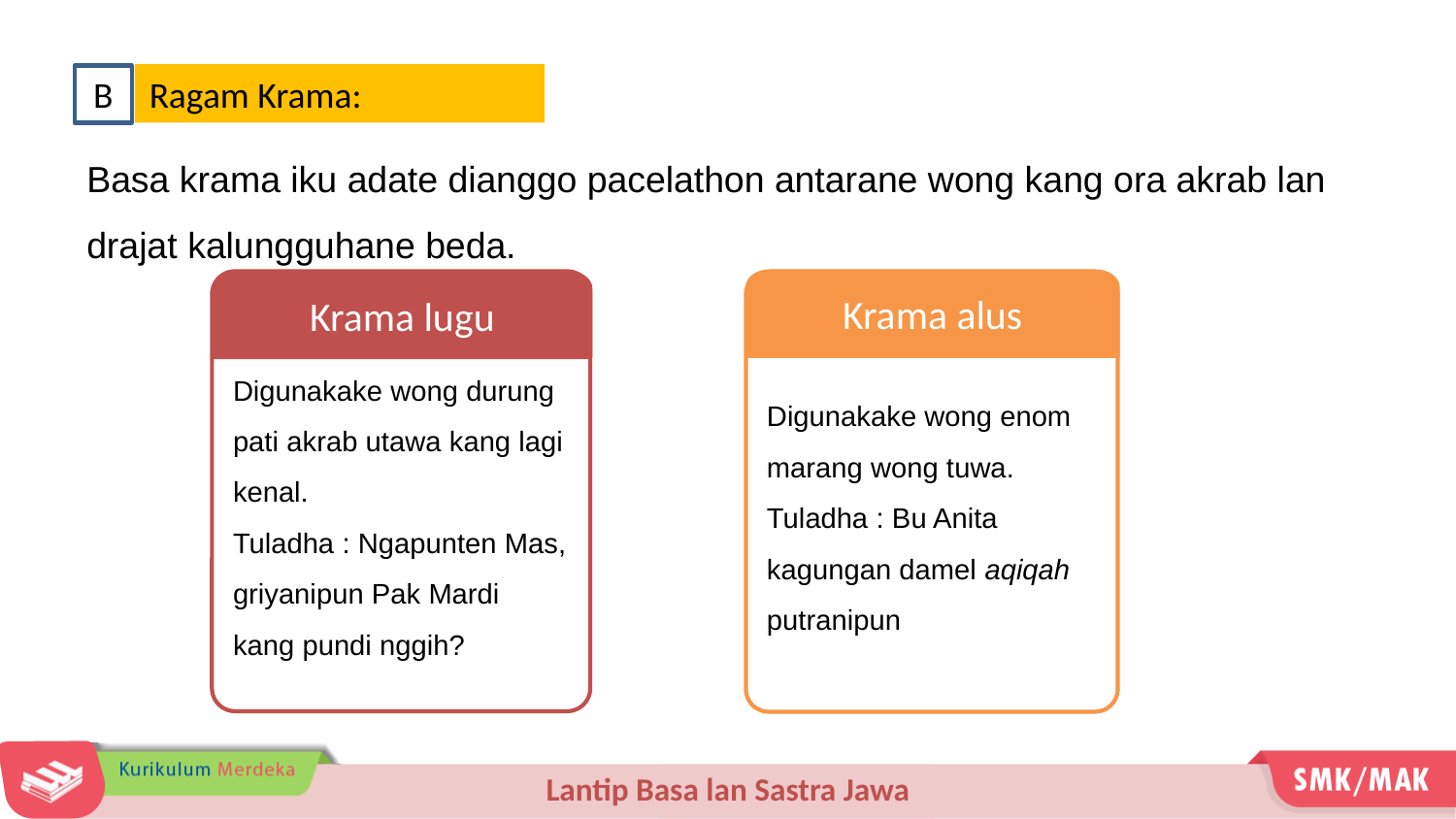

Ragam Krama:
B
Basa krama iku adate dianggo pacelathon antarane wong kang ora akrab lan drajat kalungguhane beda.

Digunakake wong durung pati akrab utawa kang lagi kenal.
Tuladha : Ngapunten Mas, griyanipun Pak Mardi kang pundi nggih?
Krama alus

Digunakake wong enom marang wong tuwa.
Tuladha : Bu Anita kagungan damel aqiqah putranipun
Krama lugu